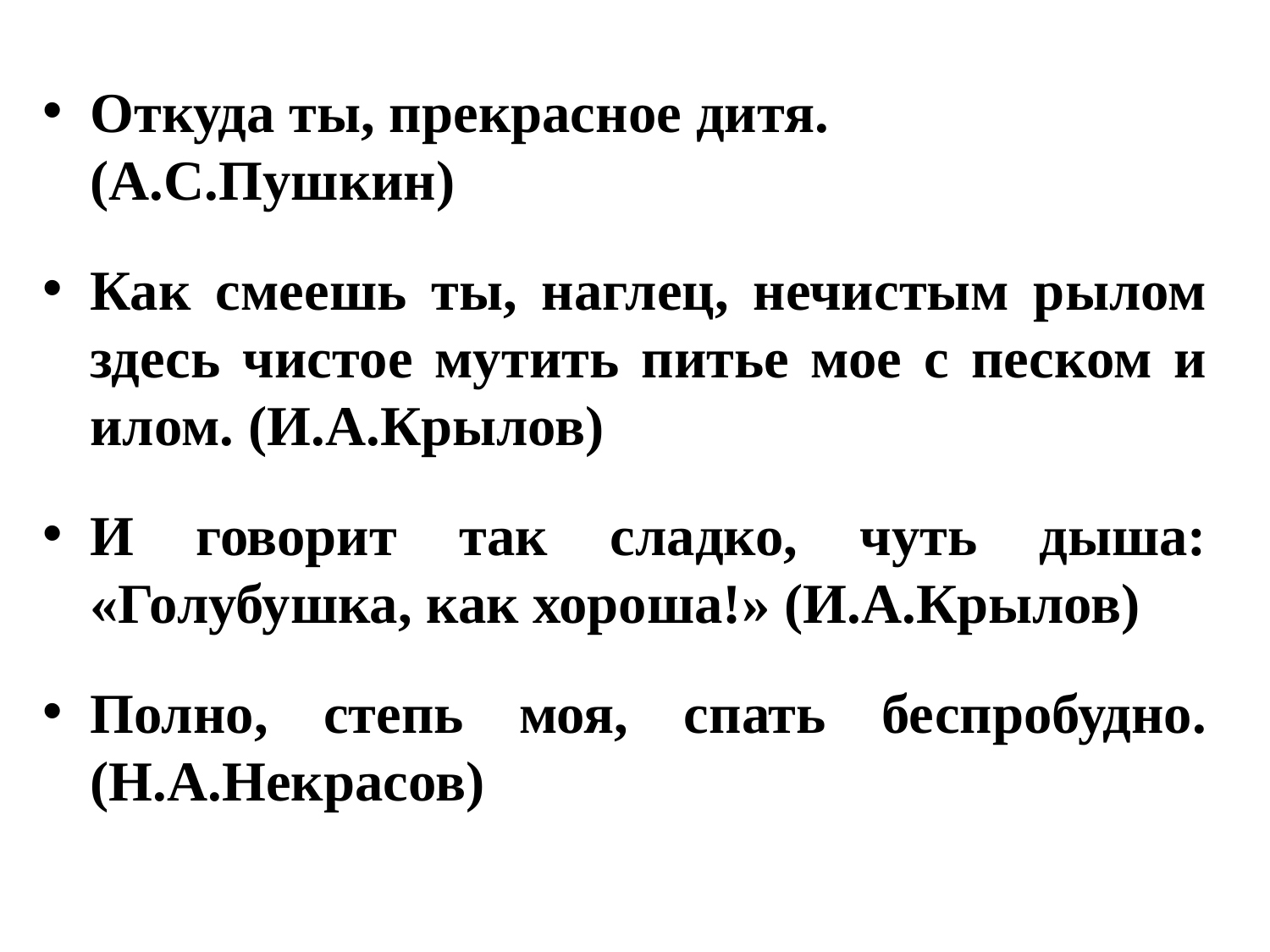

Откуда ты, прекрасное дитя. (А.С.Пушкин)
Как смеешь ты, наглец, нечистым рылом здесь чистое мутить питье мое с песком и илом. (И.А.Крылов)
И говорит так сладко, чуть дыша: «Голубушка, как хороша!» (И.А.Крылов)
Полно, степь моя, спать беспробудно. (Н.А.Некрасов)